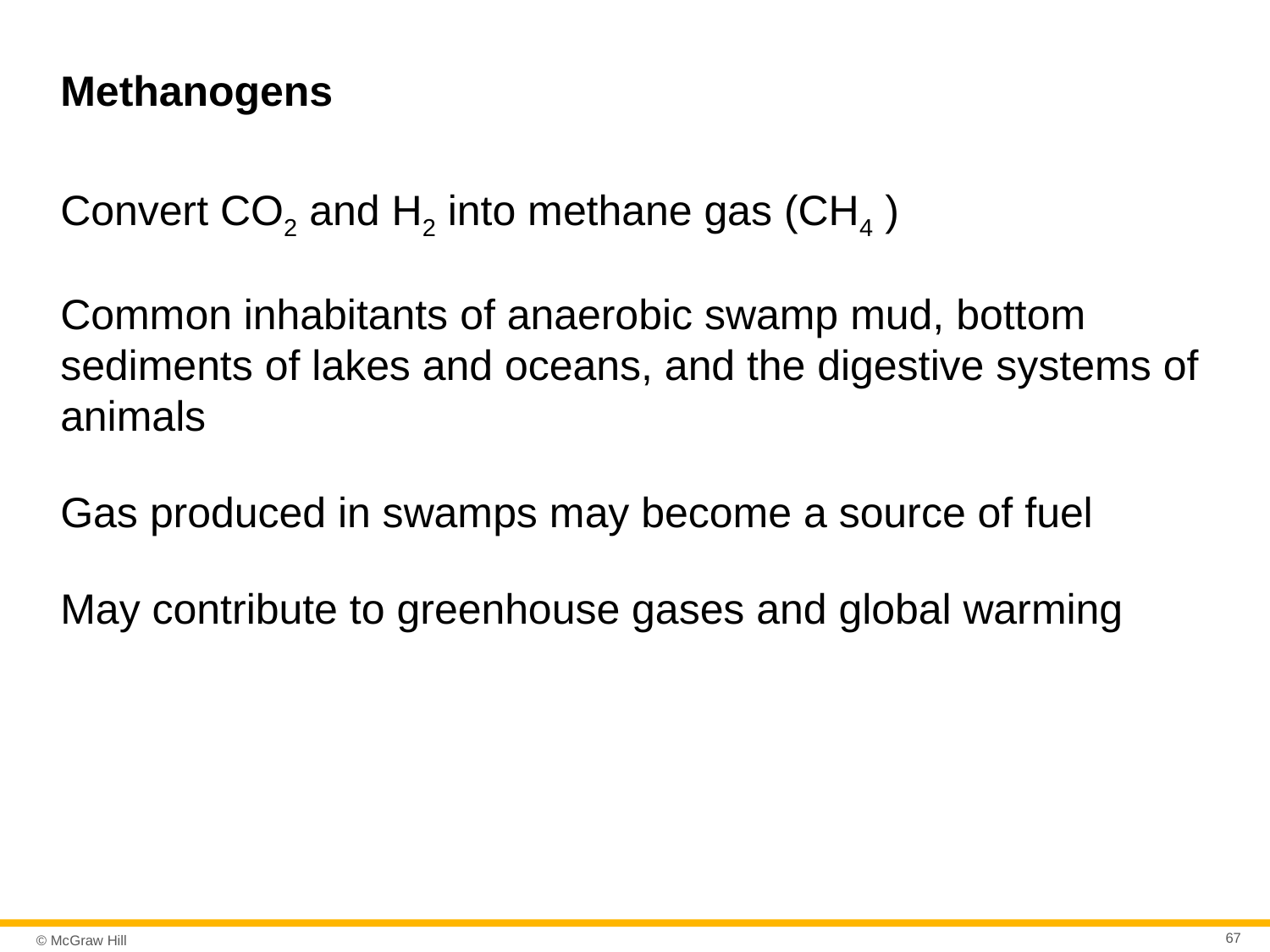

# Methanogens
Convert CO2 and H2 into methane gas (CH4 )
Common inhabitants of anaerobic swamp mud, bottom sediments of lakes and oceans, and the digestive systems of animals
Gas produced in swamps may become a source of fuel
May contribute to greenhouse gases and global warming